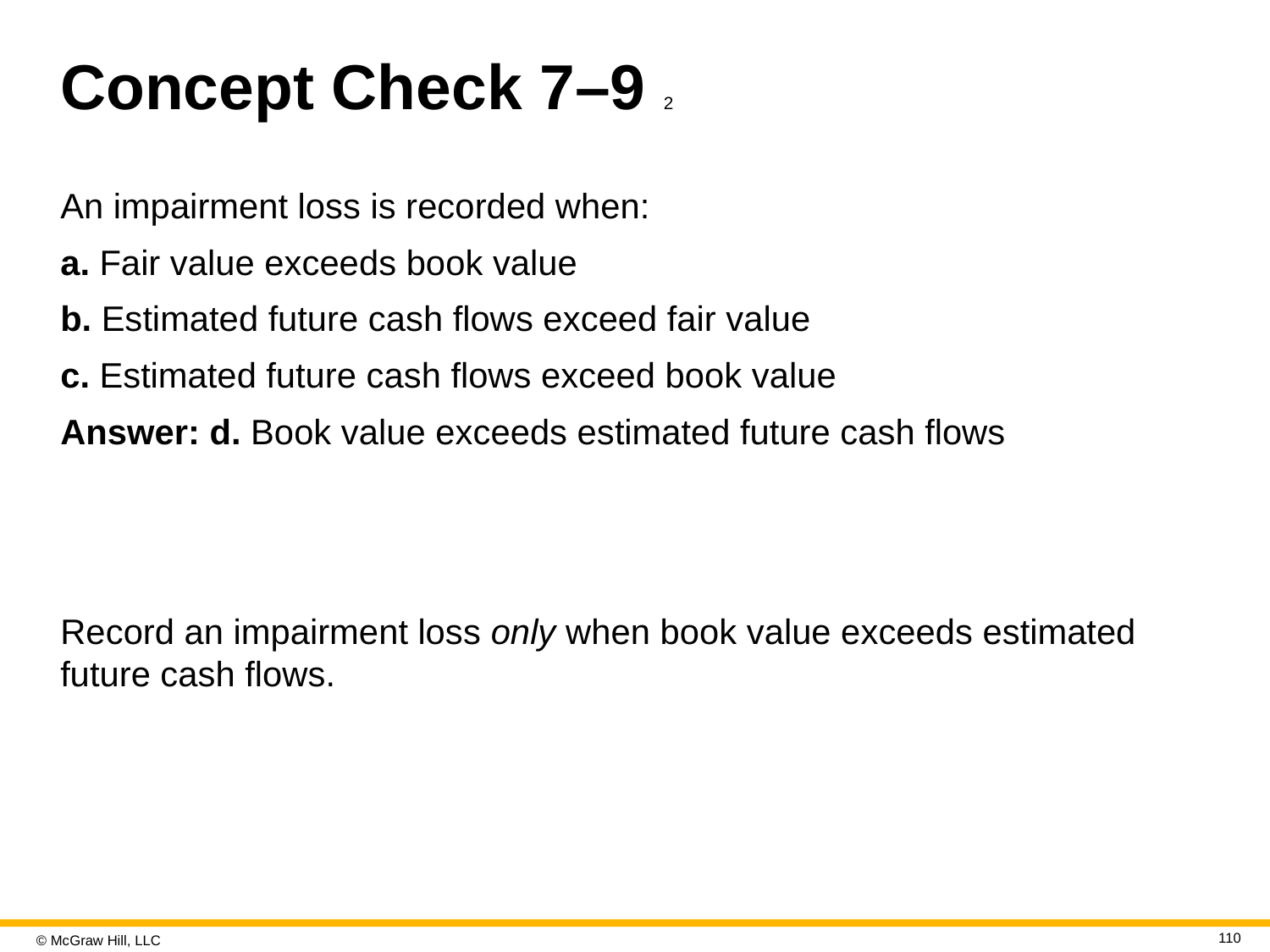

# Concept Check 7–9 2
An impairment loss is recorded when:
a. Fair value exceeds book value
b. Estimated future cash flows exceed fair value
c. Estimated future cash flows exceed book value
Answer: d. Book value exceeds estimated future cash flows
Record an impairment loss only when book value exceeds estimated future cash flows.
110